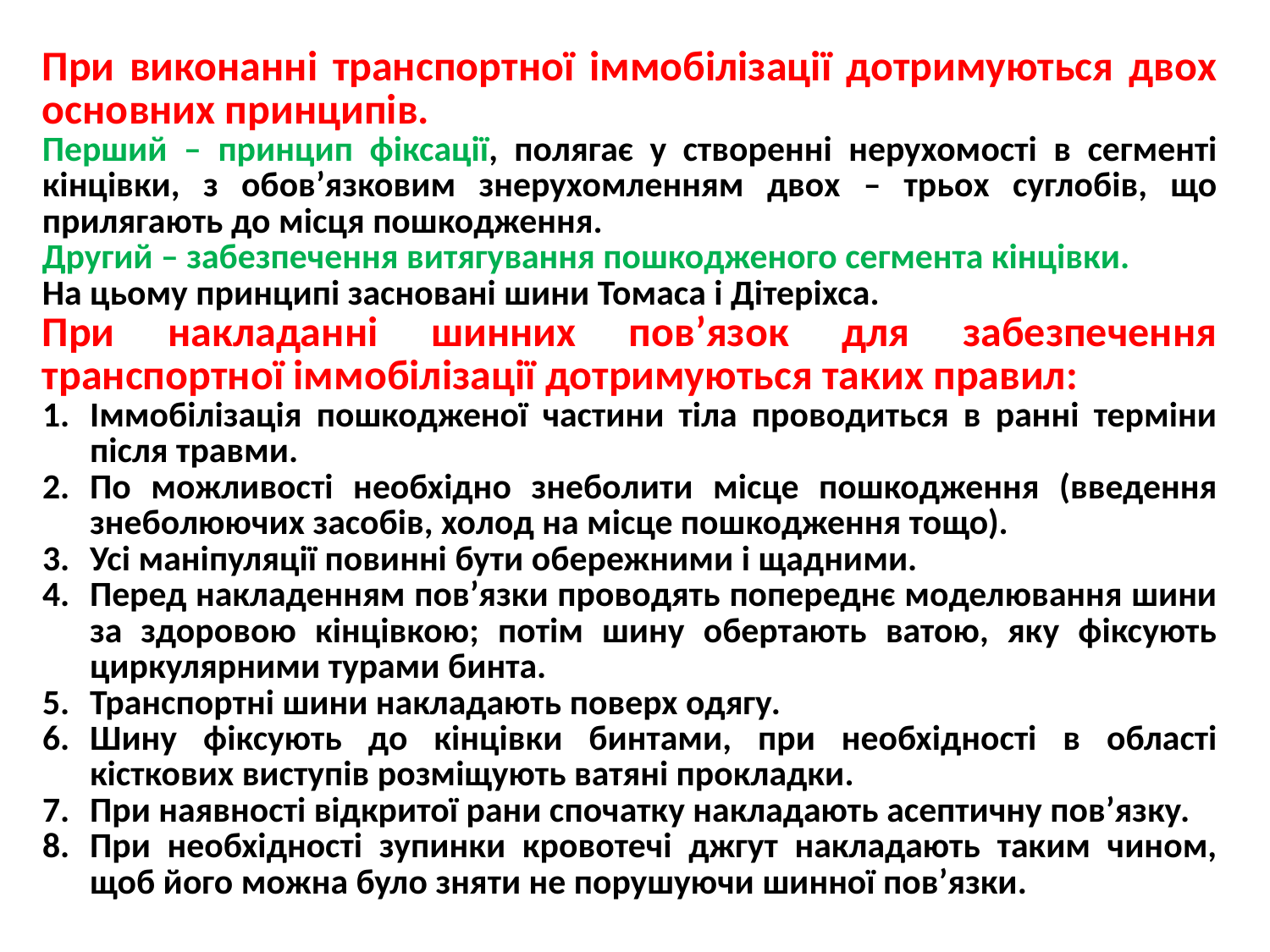

При виконанні транспортної іммобілізації дотримуються двох основних принципів.
Перший – принцип фіксації, полягає у створенні нерухомості в сегменті кінцівки, з обов’язковим знерухомленням двох – трьох суглобів, що прилягають до місця пошкодження.
Другий – забезпечення витягування пошкодженого сегмента кінцівки.
На цьому принципі засновані шини Томаса і Дітеріхса.
При накладанні шинних пов’язок для забезпечення транспортної іммобілізації дотримуються таких правил:
Іммобілізація пошкодженої частини тіла проводиться в ранні терміни після травми.
По можливості необхідно знеболити місце пошкодження (введення знеболюючих засобів, холод на місце пошкодження тощо).
Усі маніпуляції повинні бути обережними і щадними.
Перед накладенням пов’язки проводять попереднє моделювання шини за здоровою кінцівкою; потім шину обертають ватою, яку фіксують циркулярними турами бинта.
Транспортні шини накладають поверх одягу.
Шину фіксують до кінцівки бинтами, при необхідності в області кісткових виступів розміщують ватяні прокладки.
При наявності відкритої рани спочатку накладають асептичну пов’язку.
При необхідності зупинки кровотечі джгут накладають таким чином, щоб його можна було зняти не порушуючи шинної пов’язки.